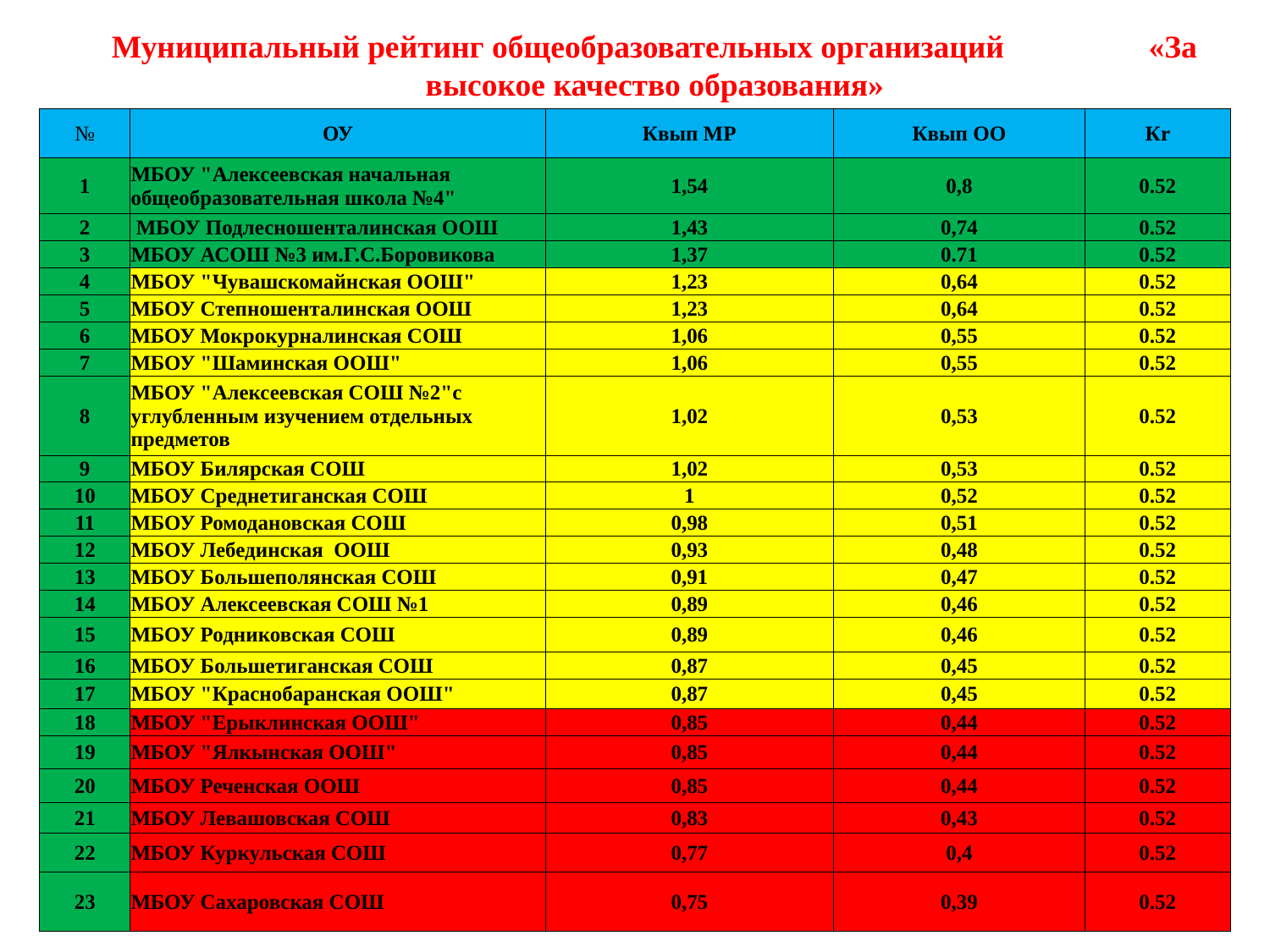

Муниципальный рейтинг общеобразовательных организаций                  «За высокое качество образования»
| № | ОУ | Квып МР | Квып ОО | Кr |
| --- | --- | --- | --- | --- |
| 1 | МБОУ "Алексеевская начальная общеобразовательная школа №4" | 1,54 | 0,8 | 0.52 |
| 2 | МБОУ Подлесношенталинская ООШ | 1,43 | 0,74 | 0.52 |
| 3 | МБОУ АСОШ №3 им.Г.С.Боровикова | 1,37 | 0.71 | 0.52 |
| 4 | МБОУ "Чувашскомайнская ООШ" | 1,23 | 0,64 | 0.52 |
| 5 | МБОУ Степношенталинская ООШ | 1,23 | 0,64 | 0.52 |
| 6 | МБОУ Мокрокурналинская СОШ | 1,06 | 0,55 | 0.52 |
| 7 | МБОУ "Шаминская ООШ" | 1,06 | 0,55 | 0.52 |
| 8 | МБОУ "Алексеевская СОШ №2"с углубленным изучением отдельных предметов | 1,02 | 0,53 | 0.52 |
| 9 | МБОУ Билярская СОШ | 1,02 | 0,53 | 0.52 |
| 10 | МБОУ Среднетиганская СОШ | 1 | 0,52 | 0.52 |
| 11 | МБОУ Ромодановская СОШ | 0,98 | 0,51 | 0.52 |
| 12 | МБОУ Лебединская ООШ | 0,93 | 0,48 | 0.52 |
| 13 | МБОУ Большеполянская СОШ | 0,91 | 0,47 | 0.52 |
| 14 | МБОУ Алексеевская СОШ №1 | 0,89 | 0,46 | 0.52 |
| 15 | МБОУ Родниковская СОШ | 0,89 | 0,46 | 0.52 |
| 16 | МБОУ Большетиганская СОШ | 0,87 | 0,45 | 0.52 |
| 17 | МБОУ "Краснобаранская ООШ" | 0,87 | 0,45 | 0.52 |
| 18 | МБОУ "Ерыклинская ООШ" | 0,85 | 0,44 | 0.52 |
| 19 | МБОУ "Ялкынская ООШ" | 0,85 | 0,44 | 0.52 |
| 20 | МБОУ Реченская ООШ | 0,85 | 0,44 | 0.52 |
| 21 | МБОУ Левашовская СОШ | 0,83 | 0,43 | 0.52 |
| 22 | МБОУ Куркульская СОШ | 0,77 | 0,4 | 0.52 |
| 23 | МБОУ Сахаровская СОШ | 0,75 | 0,39 | 0.52 |